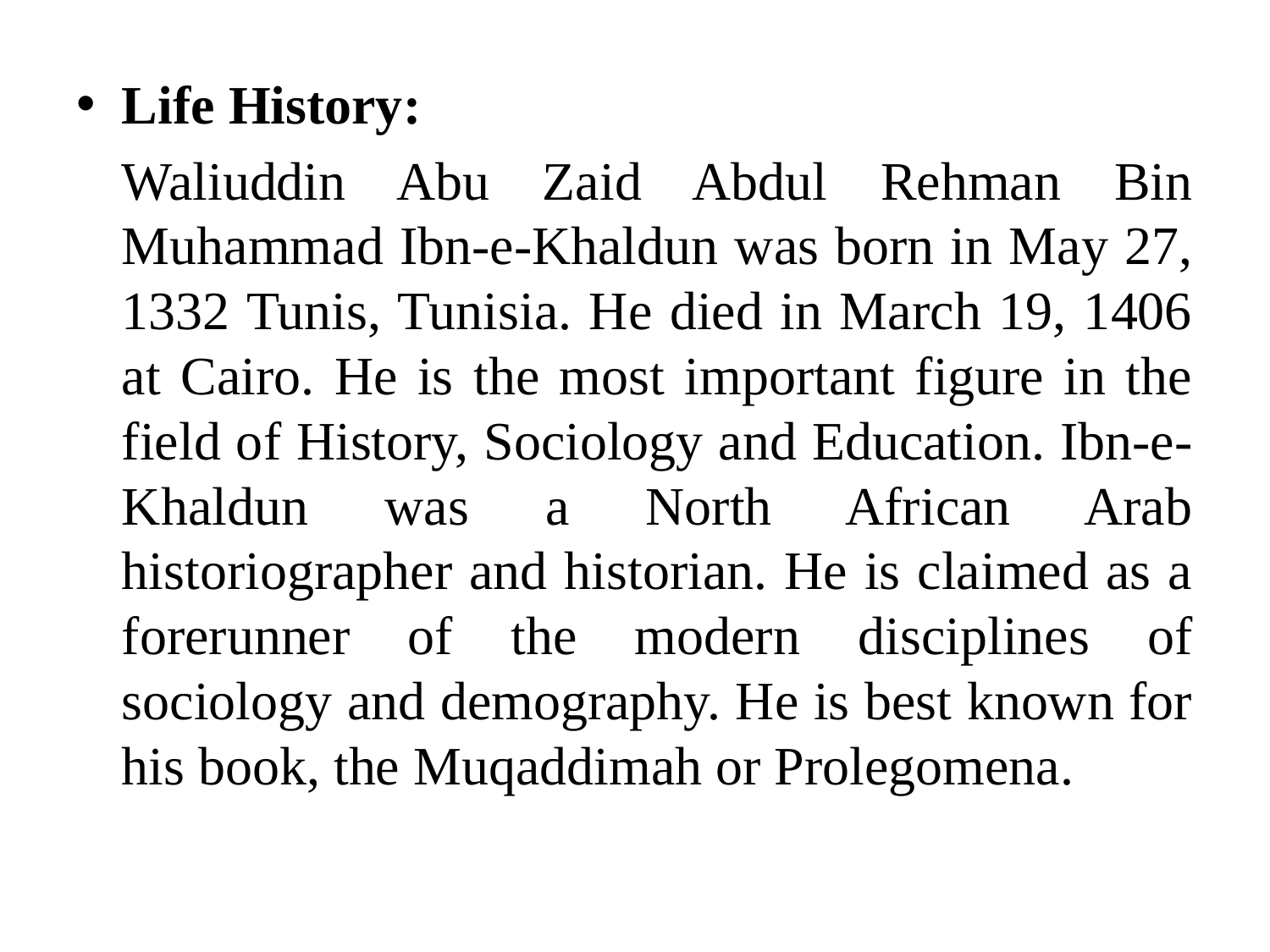

Life History:
	Waliuddin Abu Zaid Abdul Rehman Bin Muhammad Ibn-e-Khaldun was born in May 27, 1332 Tunis, Tunisia. He died in March 19, 1406 at Cairo. He is the most important figure in the field of History, Sociology and Education. Ibn-e-Khaldun was a North African Arab historiographer and historian. He is claimed as a forerunner of the modern disciplines of sociology and demography. He is best known for his book, the Muqaddimah or Prolegomena.